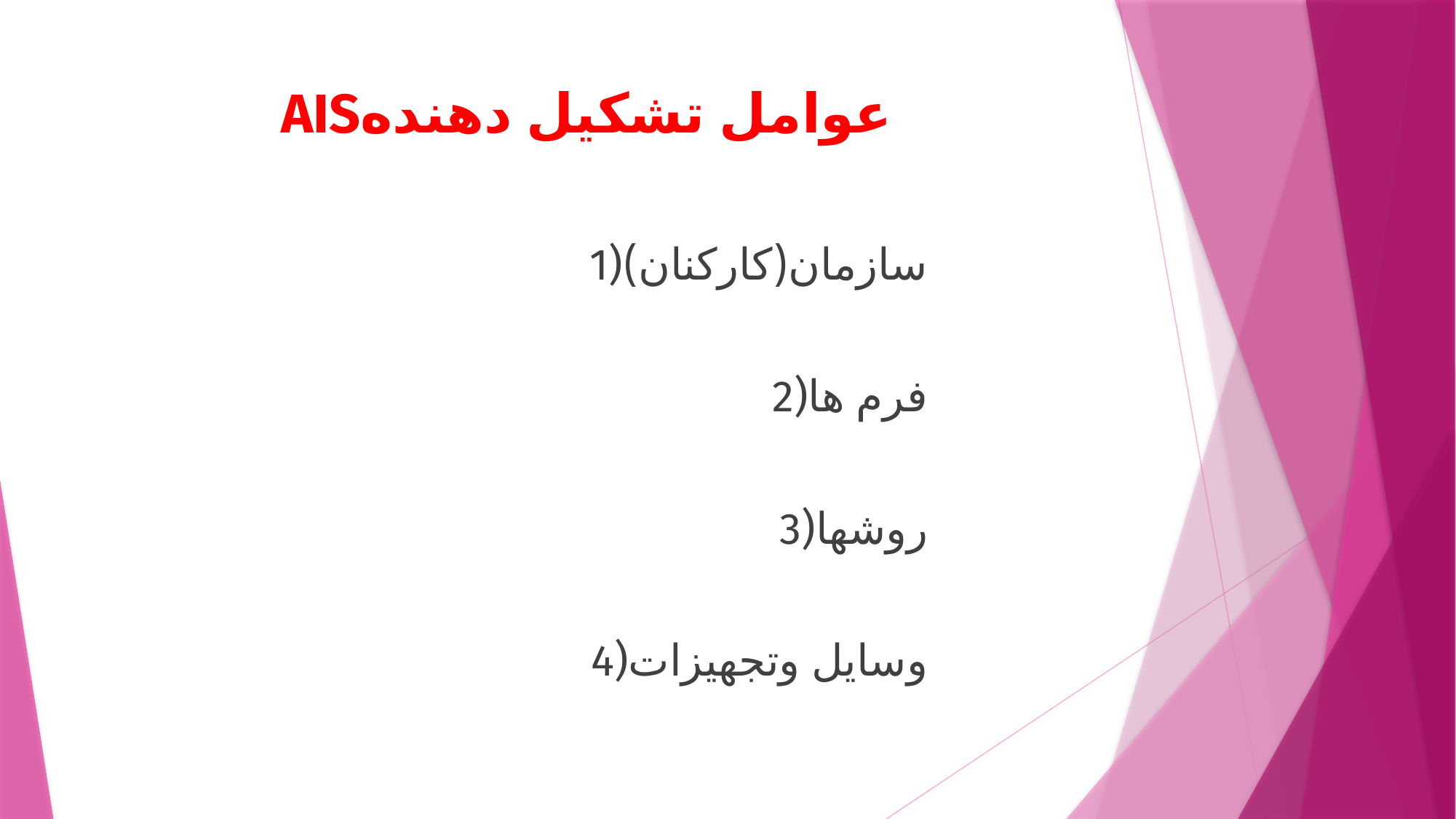

# AISعوامل تشکیل دهنده
1)سازمان(کارکنان)

2)فرم ها

3)روشها

4)وسایل وتجهیزات